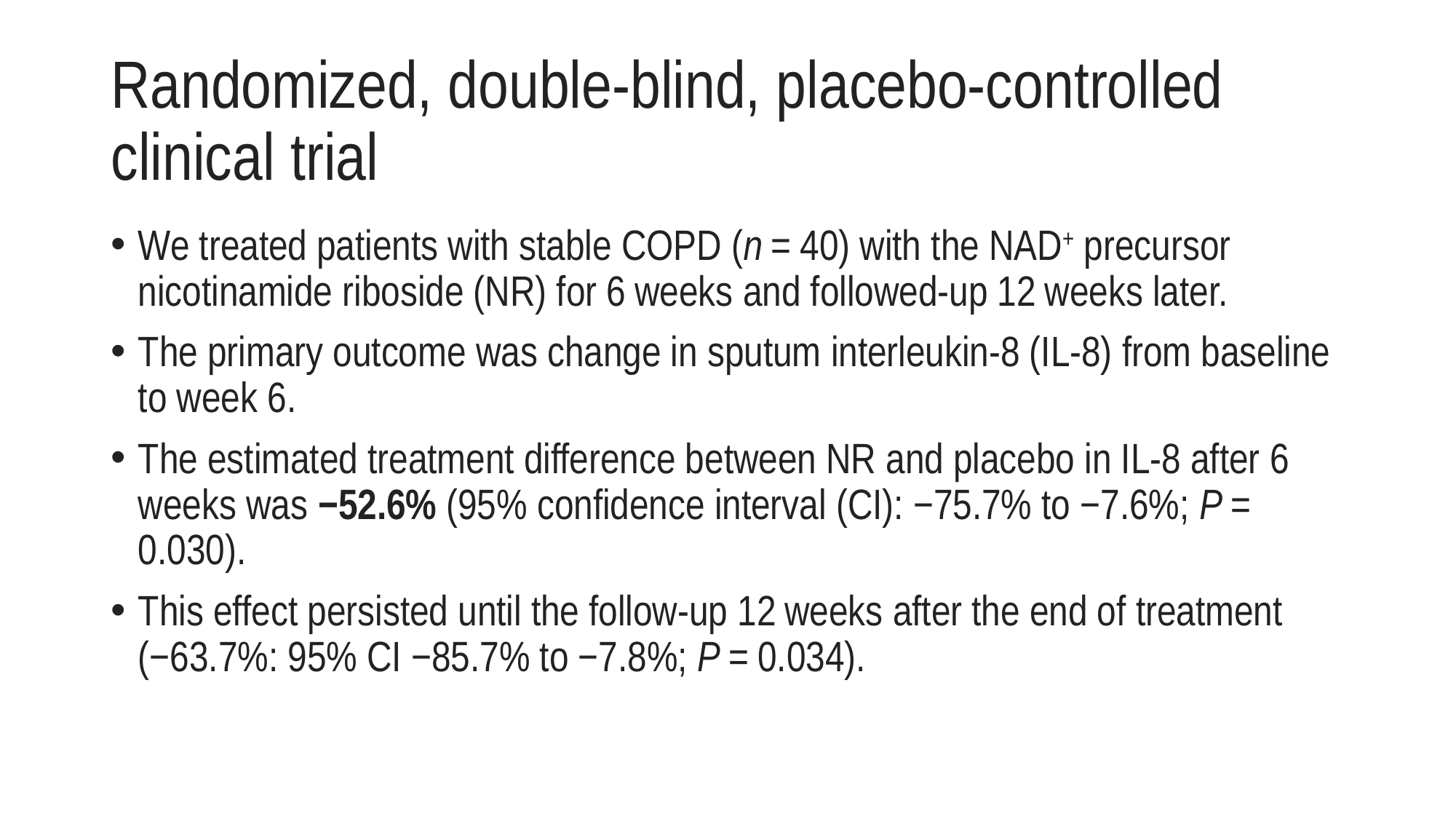

# Randomized, double-blind, placebo-controlled clinical trial
We treated patients with stable COPD (n = 40) with the NAD+ precursor nicotinamide riboside (NR) for 6 weeks and followed-up 12 weeks later.
The primary outcome was change in sputum interleukin-8 (IL-8) from baseline to week 6.
The estimated treatment difference between NR and placebo in IL-8 after 6 weeks was −52.6% (95% confidence interval (CI): −75.7% to −7.6%; P = 0.030).
This effect persisted until the follow-up 12 weeks after the end of treatment (−63.7%: 95% CI −85.7% to −7.8%; P = 0.034).